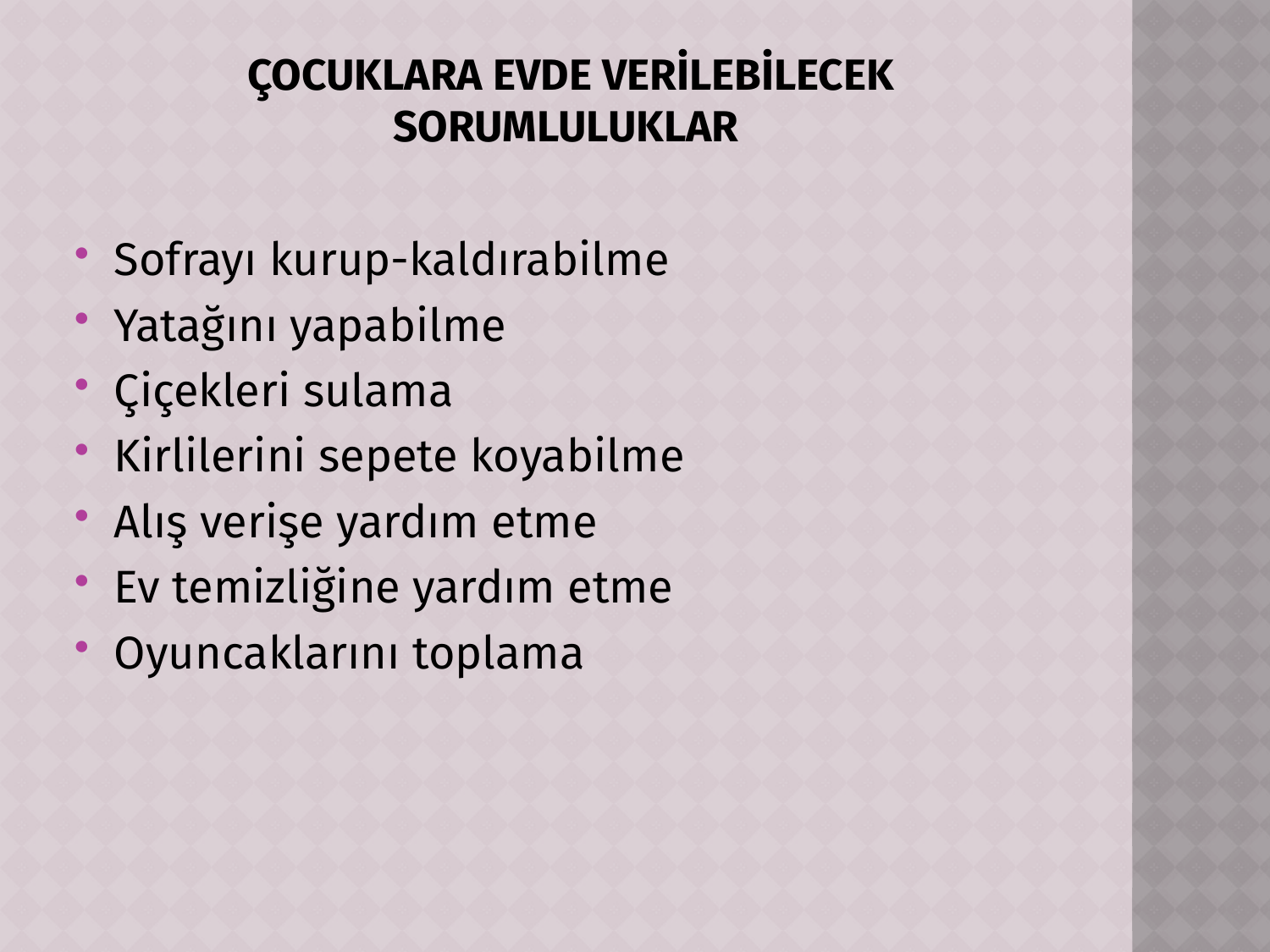

# ÇOCUKLARA EVDE VERİLEBİLECEK SORUMLULUKLAR
Sofrayı kurup-kaldırabilme
Yatağını yapabilme
Çiçekleri sulama
Kirlilerini sepete koyabilme
Alış verişe yardım etme
Ev temizliğine yardım etme
Oyuncaklarını toplama